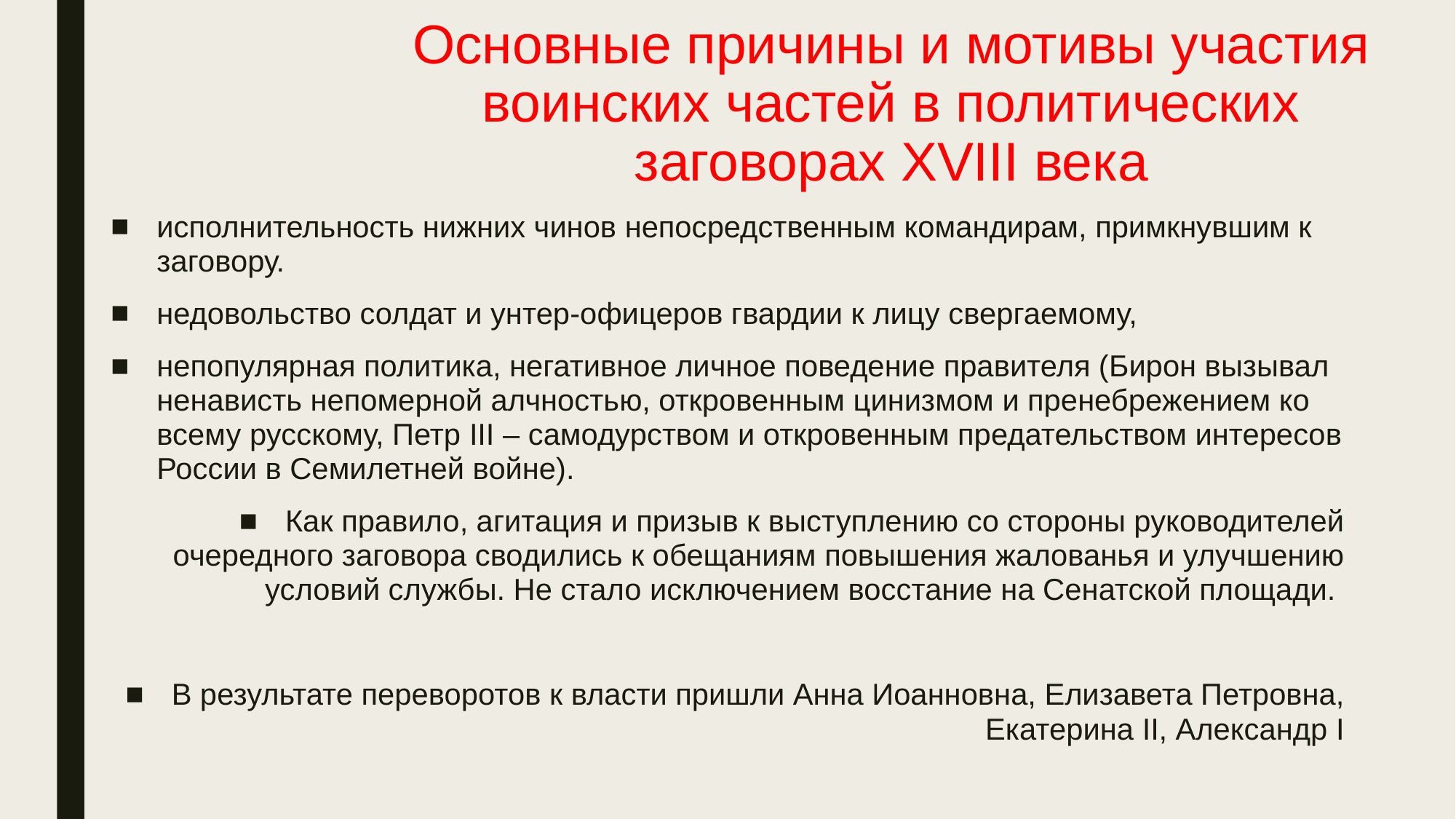

# Основные причины и мотивы участия воинских частей в политических заговорах XVIII века

исполнительность нижних чинов непосредственным командирам, примкнувшим к заговору.
недовольство солдат и унтер-офицеров гвардии к лицу свергаемому,
непопулярная политика, негативное личное поведение правителя (Бирон вызывал ненависть непомерной алчностью, откровенным цинизмом и пренебрежением ко всему русскому, Петр III – самодурством и откровенным предательством интересов России в Семилетней войне).
Как правило, агитация и призыв к выступлению со стороны руководителей очередного заговора сводились к обещаниям повышения жалованья и улучшению условий службы. Не стало исключением восстание на Сенатской площади.

В результате переворотов к власти пришли Анна Иоанновна, Елизавета Петровна, Екатерина II, Александр I